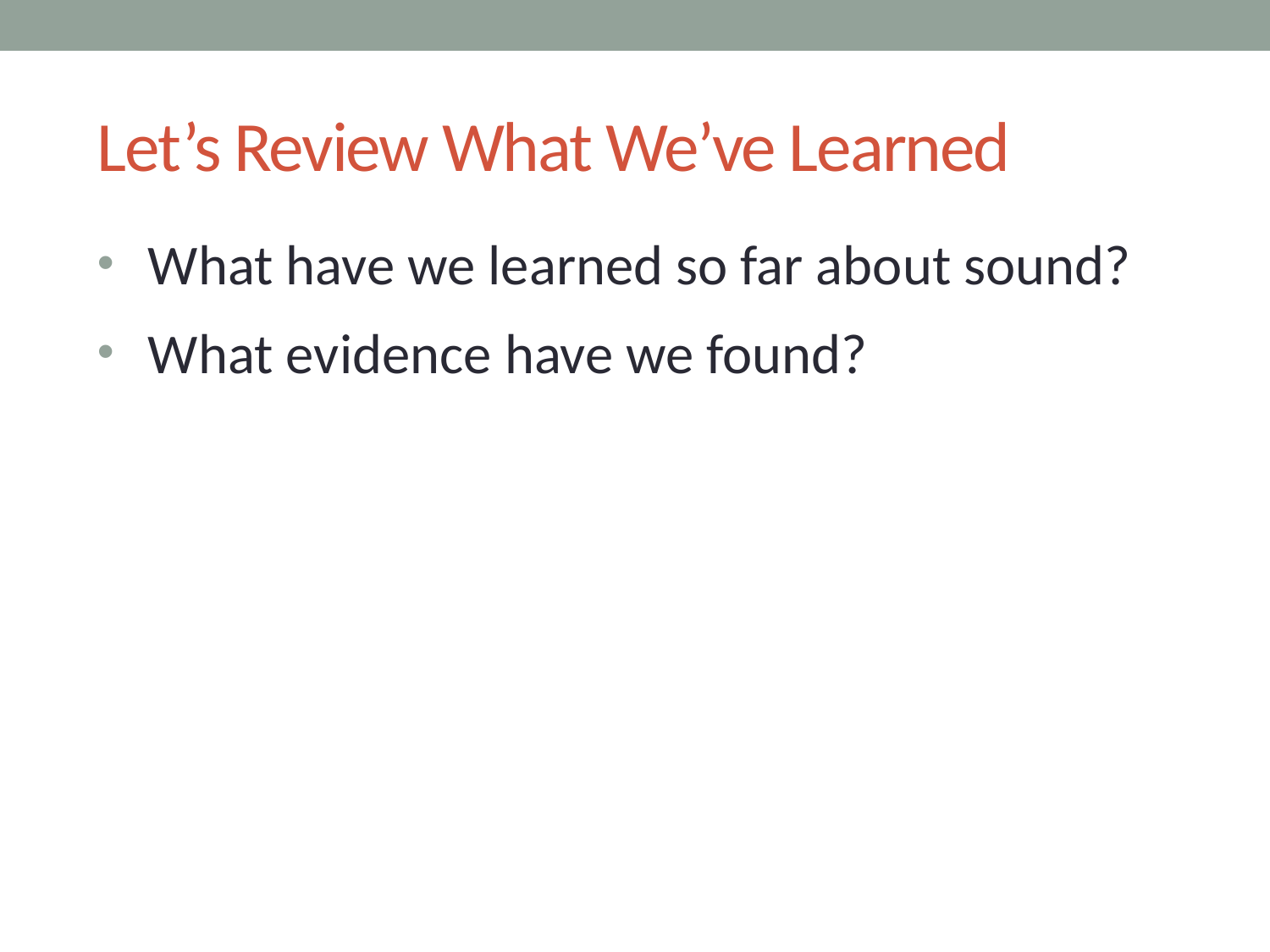

# Let’s Review What We’ve Learned
What have we learned so far about sound?
What evidence have we found?